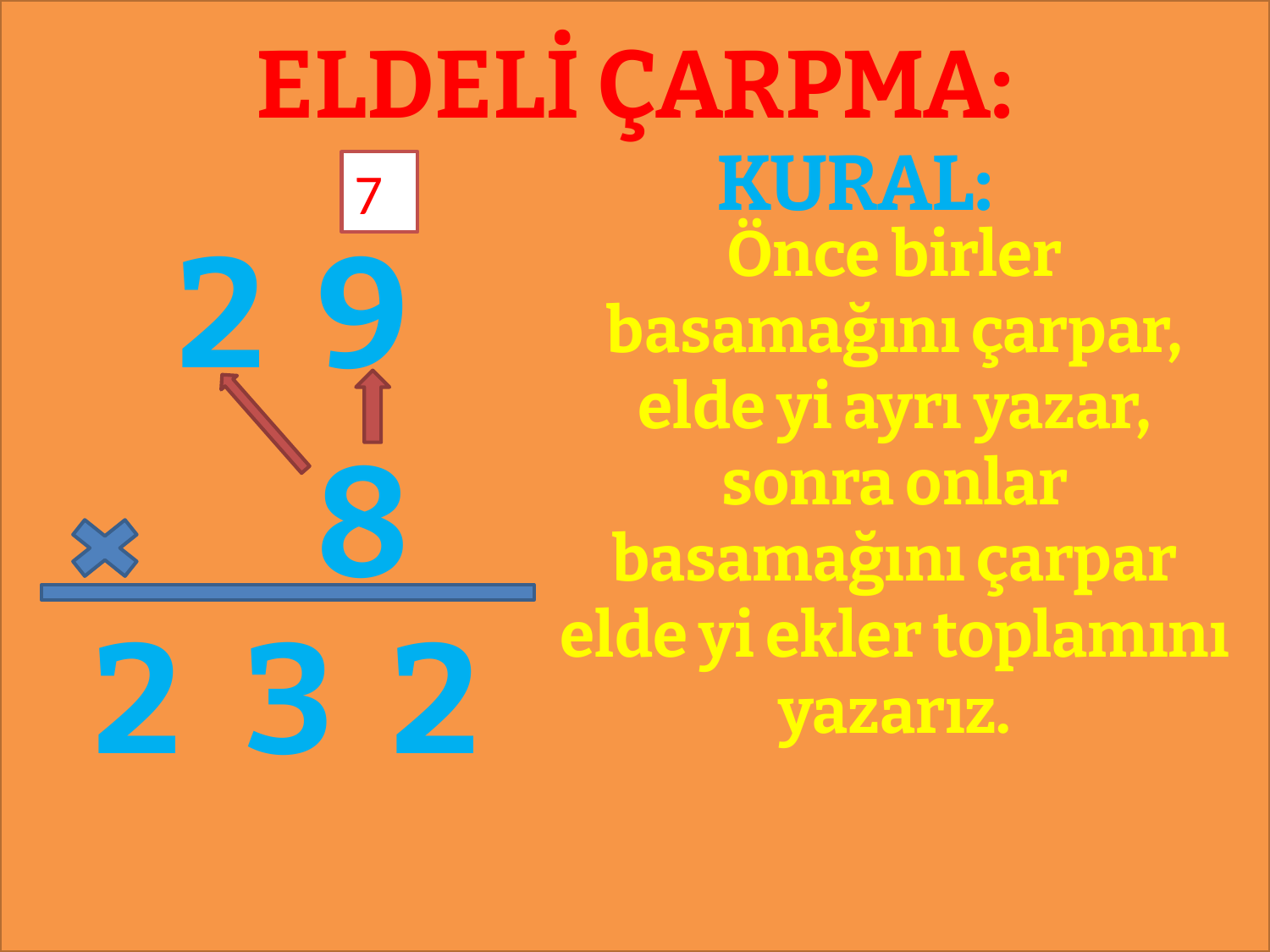

ELDELİ ÇARPMA:
KURAL:
7
2
9
Önce birler basamağını çarpar, elde yi ayrı yazar, sonra onlar basamağını çarpar elde yi ekler toplamını yazarız.
#

8

2
3
2